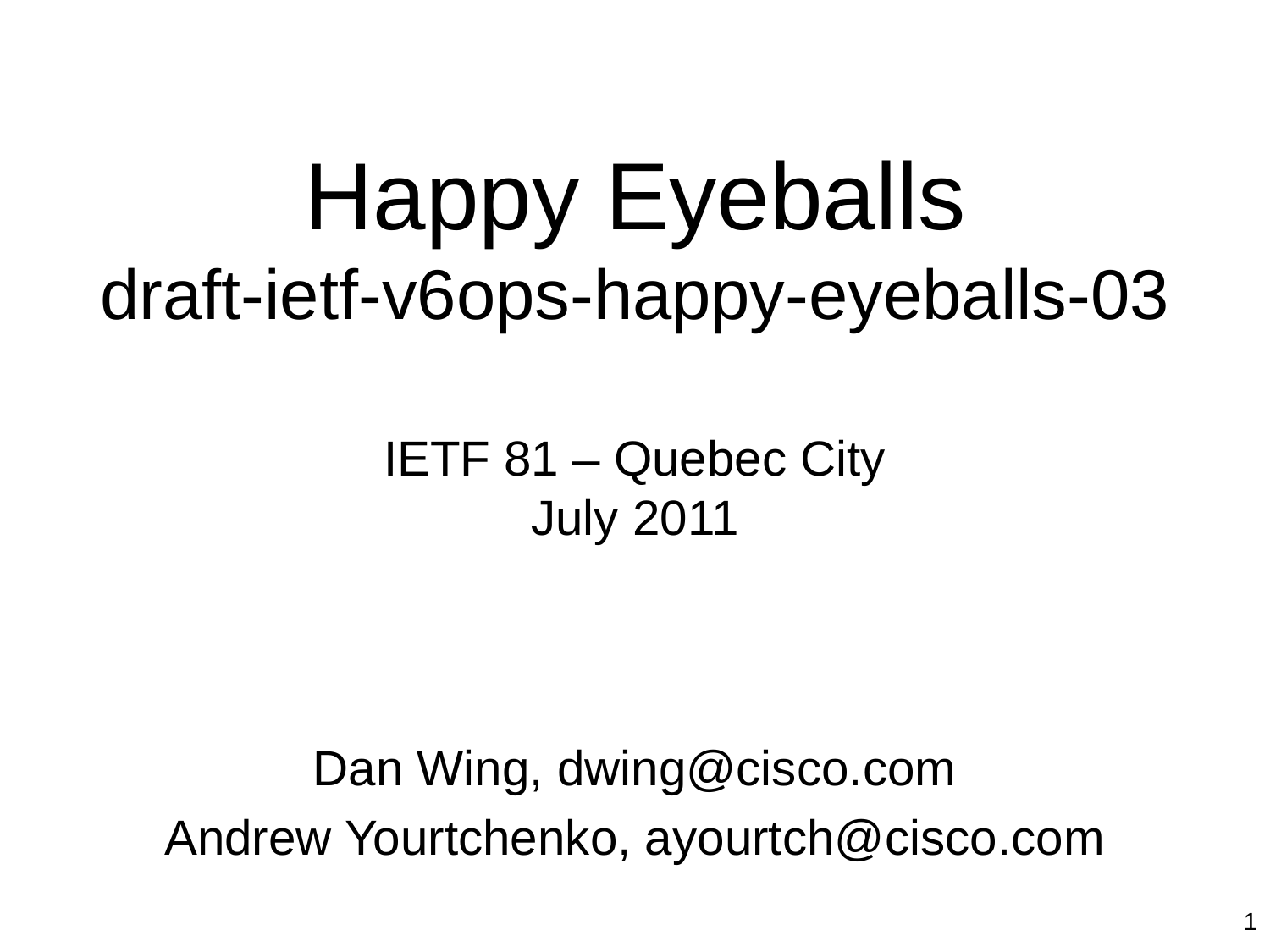

# Happy Eyeballs draft-ietf-v6ops-happy-eyeballs-03 IETF 81 – Quebec City July 2011
Dan Wing, dwing@cisco.com
Andrew Yourtchenko, ayourtch@cisco.com
1